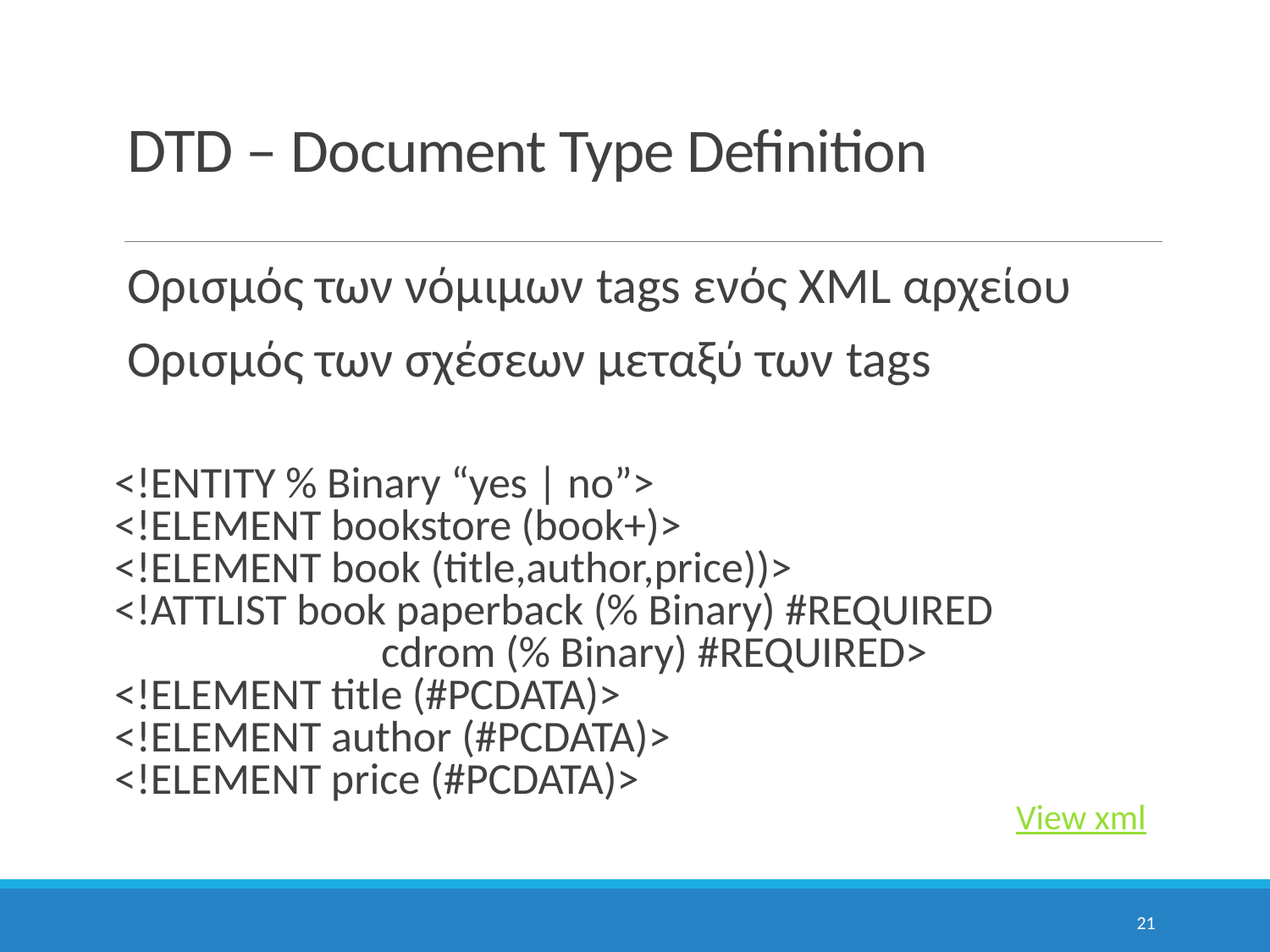

# DTD – Document Type Definition
Ορισμός των νόμιμων tags ενός XML αρχείου
Ορισμός των σχέσεων μεταξύ των tags

<!ENTITY % Binary “yes | no”>
<!ELEMENT bookstore (book+)>
<!ELEMENT book (title,author,price))>
<!ATTLIST book paperback (% Binary) #REQUIRED
			cdrom (% Binary) #REQUIRED>
<!ELEMENT title (#PCDATA)>
<!ELEMENT author (#PCDATA)>
<!ELEMENT price (#PCDATA)>
								View xml
21